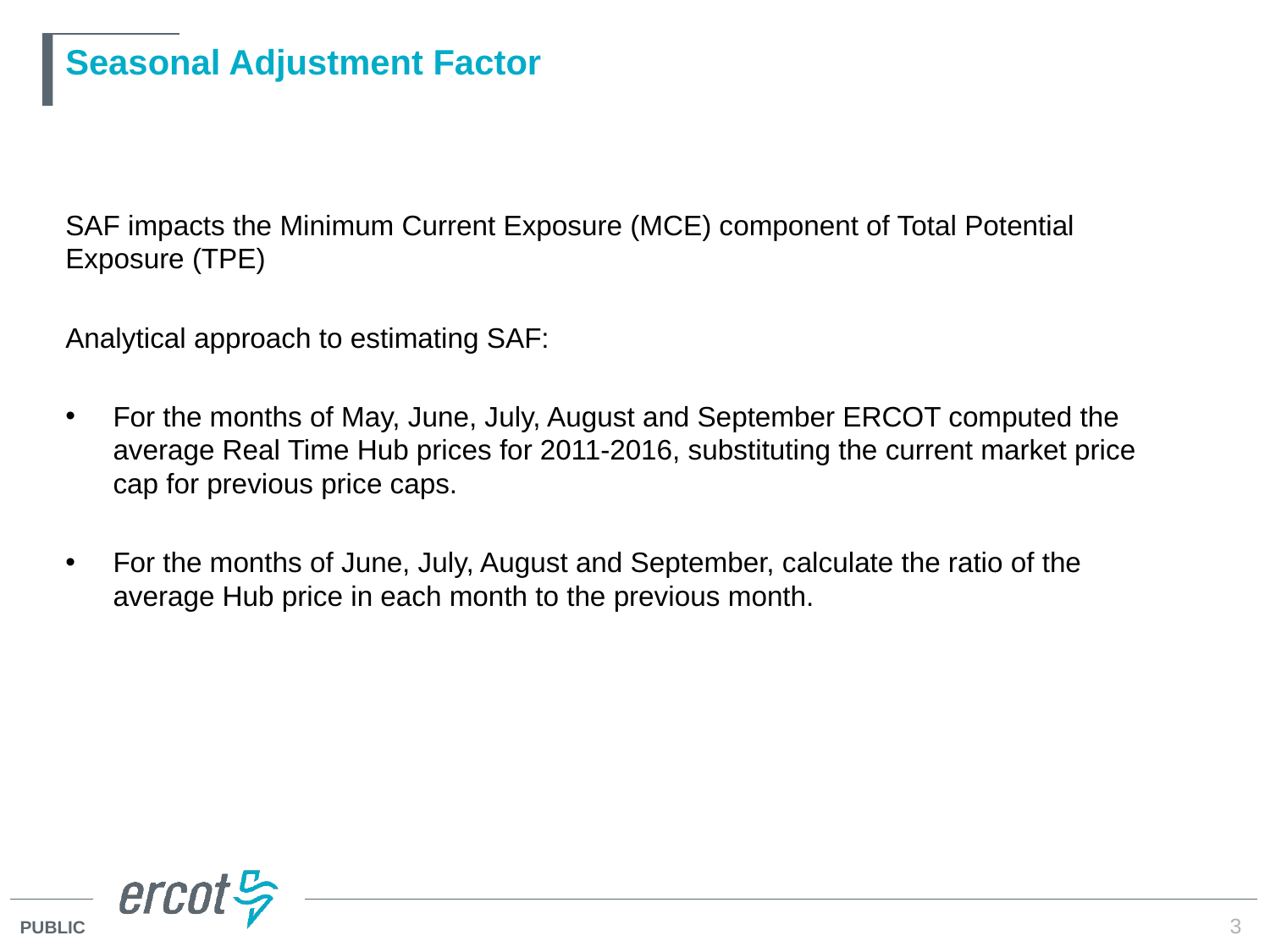

# Seasonal Adjustment Factor
SAF impacts the Minimum Current Exposure (MCE) component of Total Potential Exposure (TPE)

Analytical approach to estimating SAF:

For the months of May, June, July, August and September ERCOT computed the average Real Time Hub prices for 2011-2016, substituting the current market price cap for previous price caps.

For the months of June, July, August and September, calculate the ratio of the average Hub price in each month to the previous month.

3